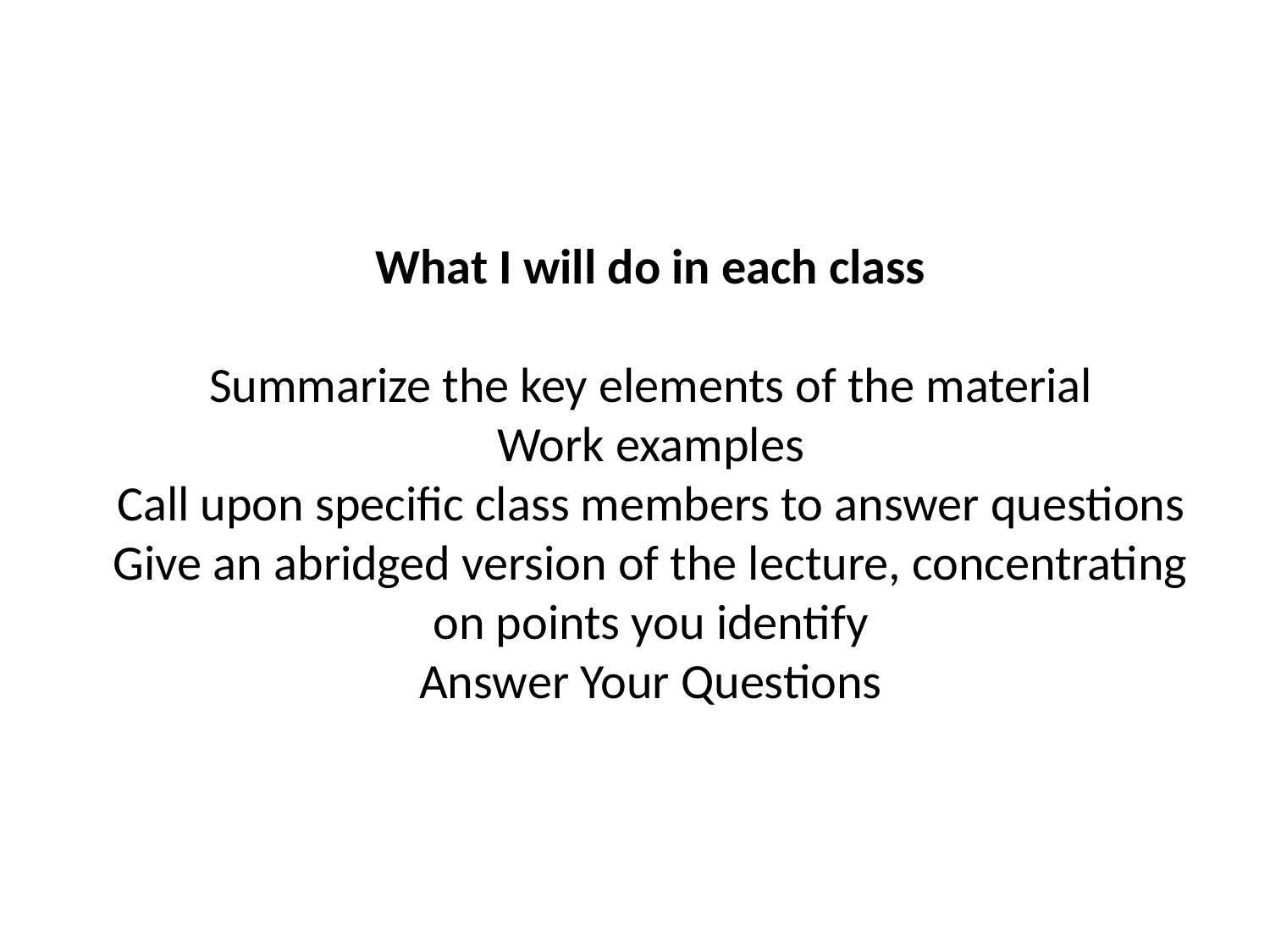

What I will do in each class

Summarize the key elements of the material
Work examples
Call upon specific class members to answer questions
Give an abridged version of the lecture, concentrating on points you identify
Answer Your Questions